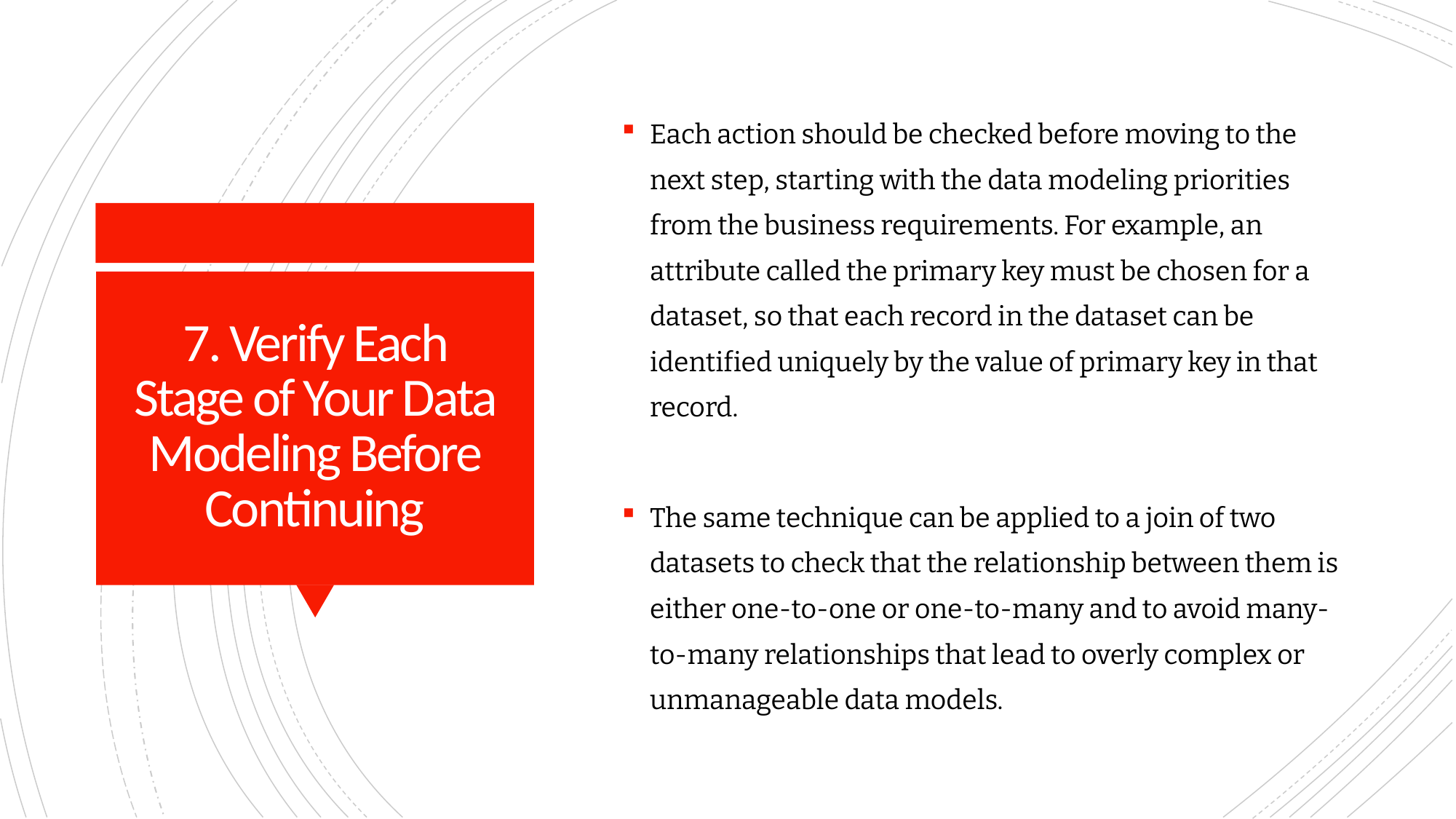

Each action should be checked before moving to the next step, starting with the data modeling priorities from the business requirements. For example, an attribute called the primary key must be chosen for a dataset, so that each record in the dataset can be identified uniquely by the value of primary key in that record.

The same technique can be applied to a join of two datasets to check that the relationship between them is either one-to-one or one-to-many and to avoid many-to-many relationships that lead to overly complex or unmanageable data models.
# 7. Verify Each Stage of Your Data Modeling Before Continuing